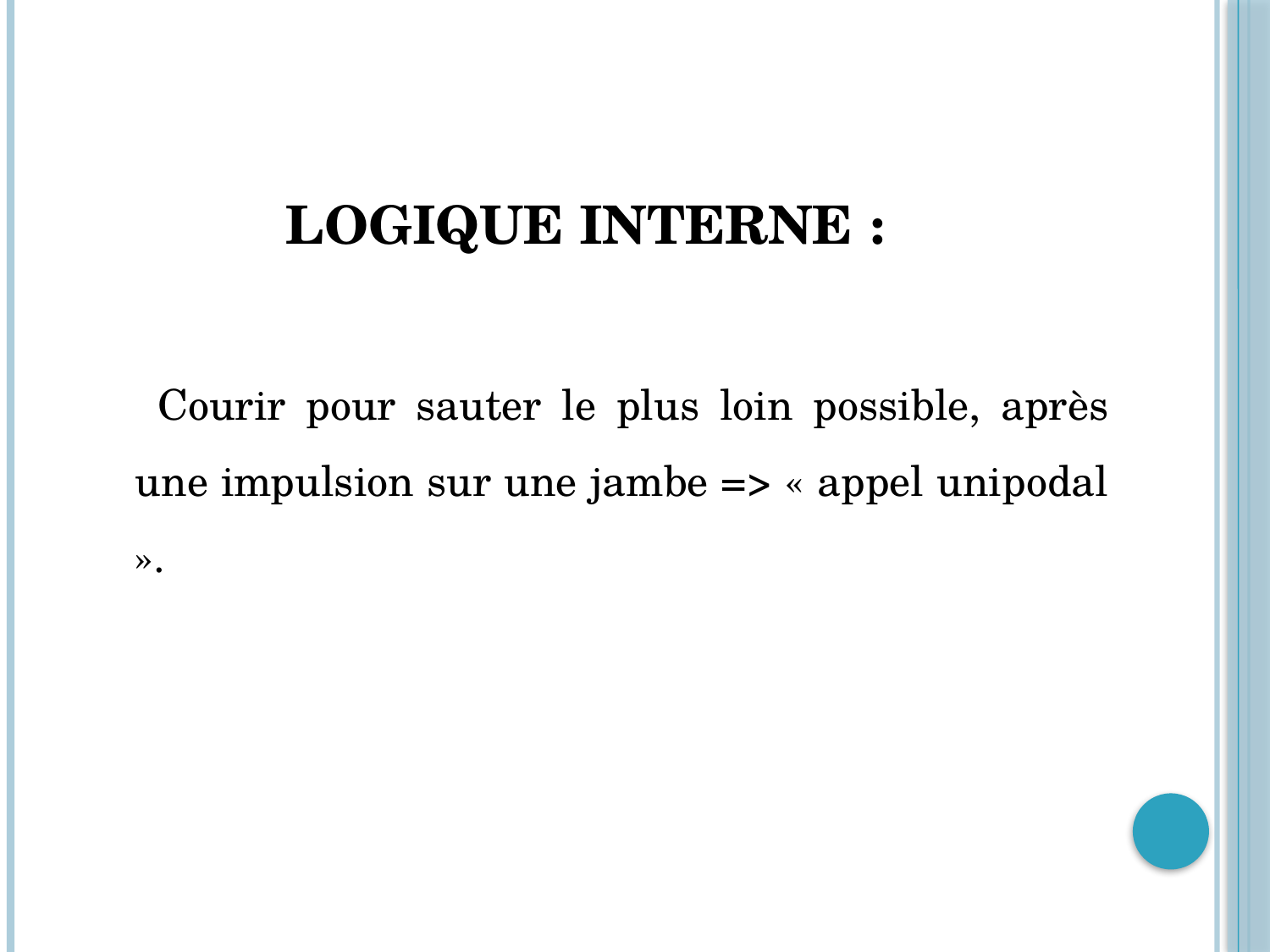

# Logique interne :
   Courir pour sauter le plus loin possible, après une impulsion sur une jambe => « appel unipodal ».